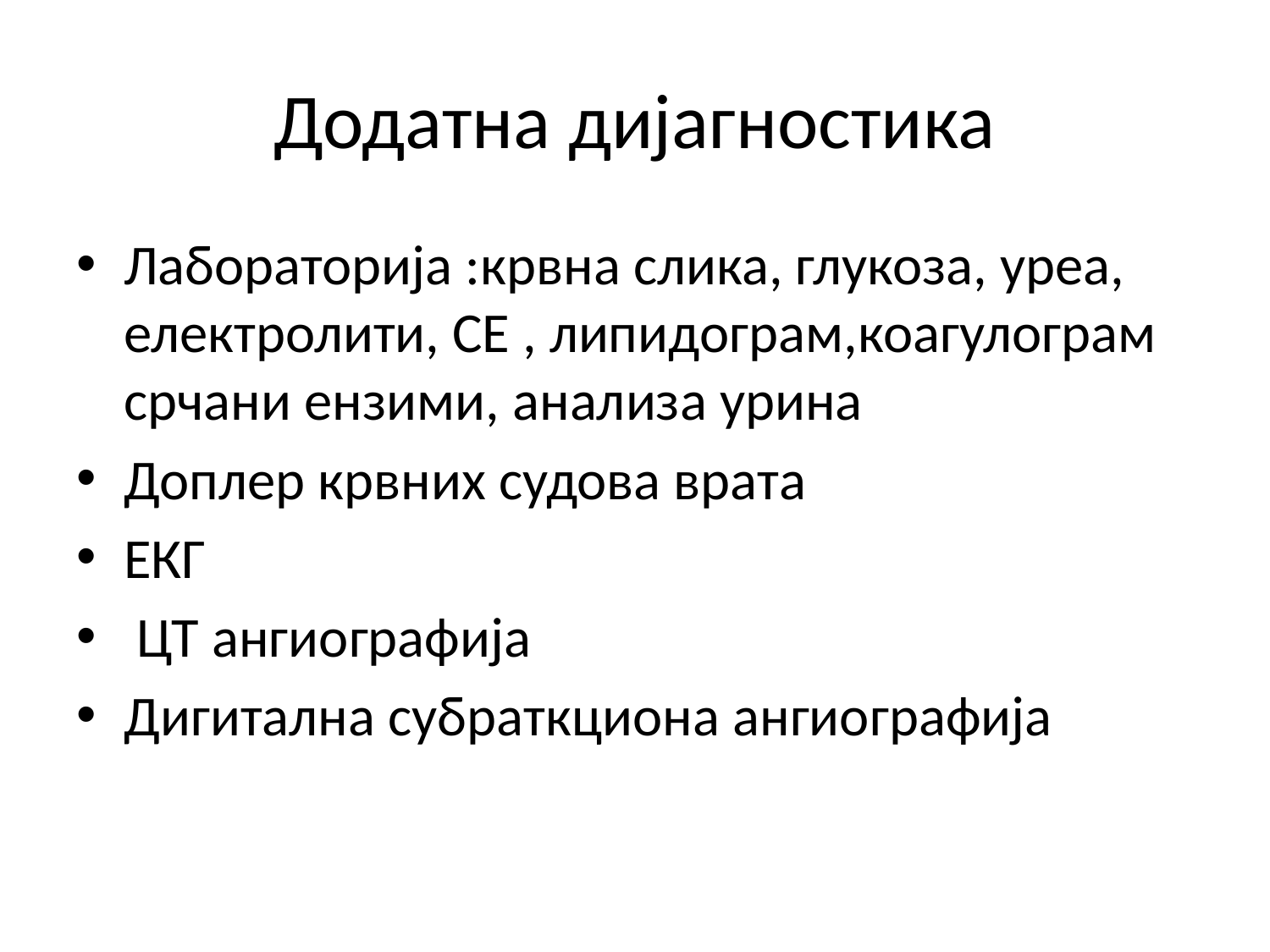

# Додатна дијагностика
Лабораторија :крвна слика, глукоза, уреа, електролити, СЕ , липидограм,коагулограм срчани ензими, анализа урина
Доплер крвних судова врата
ЕКГ
 ЦТ ангиографија
Дигитална субраткциона ангиографија